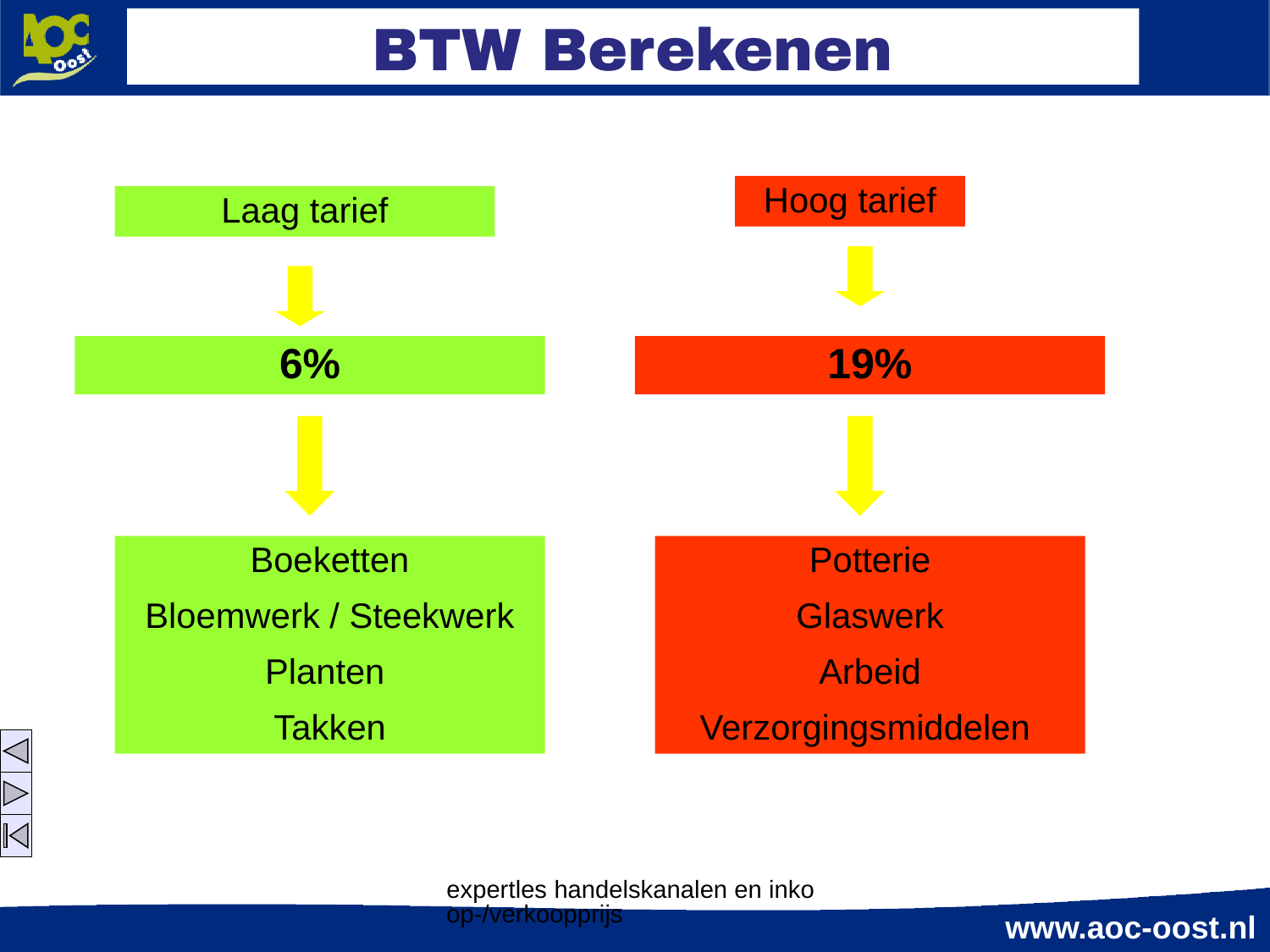

# BTW Berekenen
Hoog tarief
Laag tarief

6%
19%

Boeketten
Bloemwerk / Steekwerk
Planten
Takken
Potterie
Glaswerk
Arbeid
Verzorgingsmiddelen
expertles handelskanalen en inkoop-/verkoopprijs